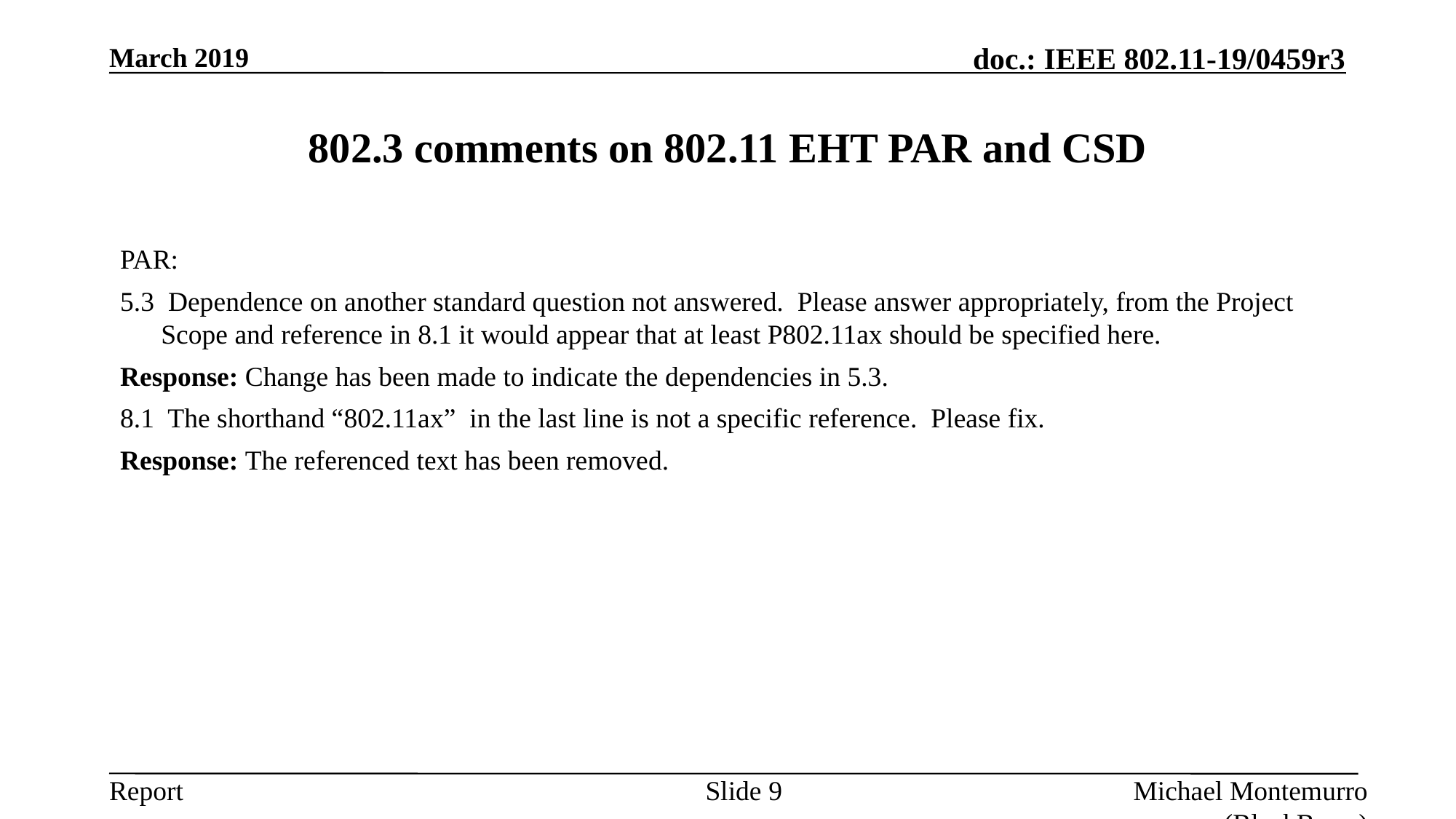

March 2019
# 802.3 comments on 802.11 EHT PAR and CSD
PAR:
5.3  Dependence on another standard question not answered.  Please answer appropriately, from the Project Scope and reference in 8.1 it would appear that at least P802.11ax should be specified here.
Response: Change has been made to indicate the dependencies in 5.3.
8.1  The shorthand “802.11ax”  in the last line is not a specific reference.  Please fix.
Response: The referenced text has been removed.

Slide 9
Michael Montemurro (BlackBerry)